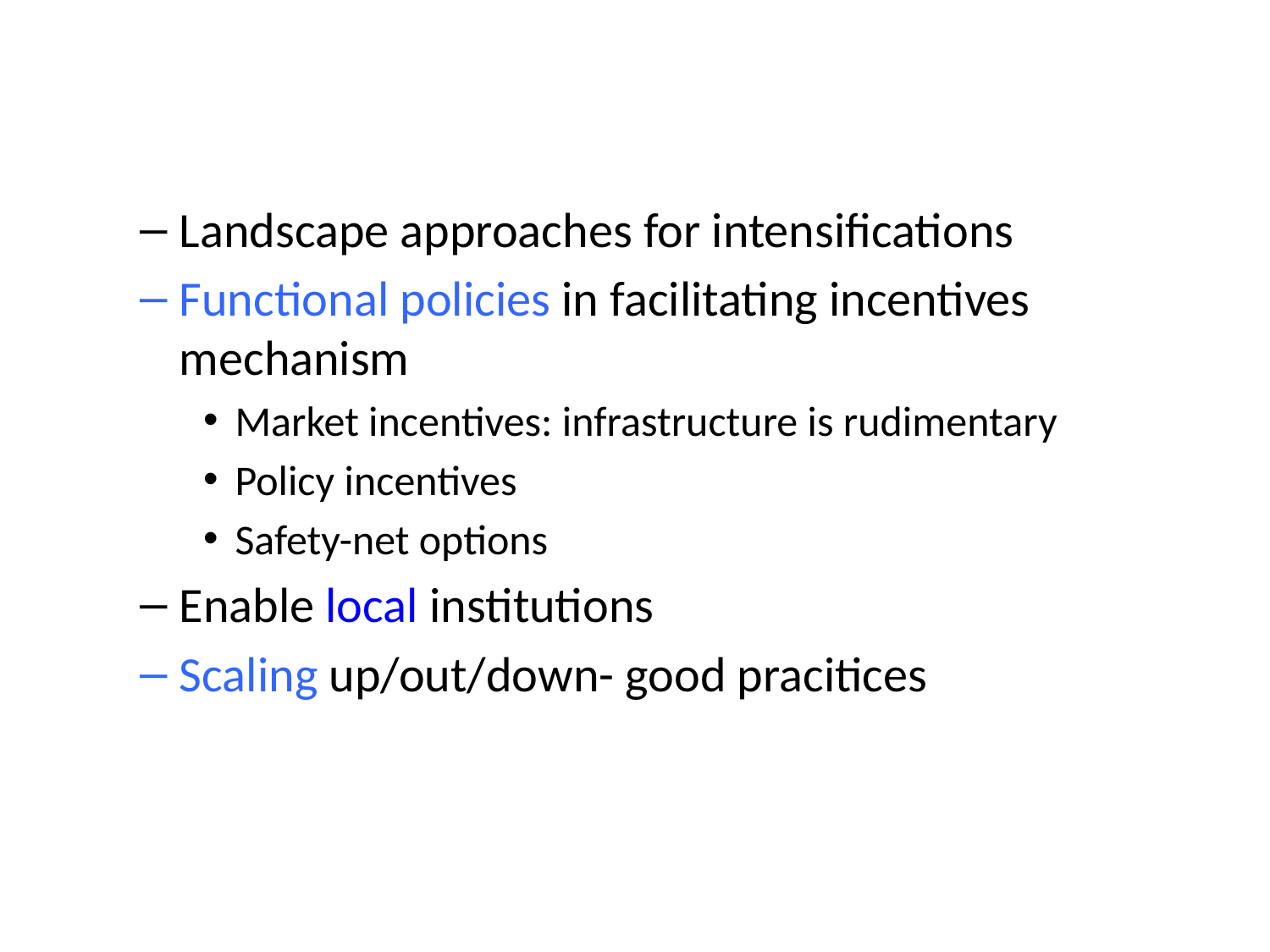

#
Landscape approaches for intensifications
Functional policies in facilitating incentives mechanism
Market incentives: infrastructure is rudimentary
Policy incentives
Safety-net options
Enable local institutions
Scaling up/out/down- good pracitices